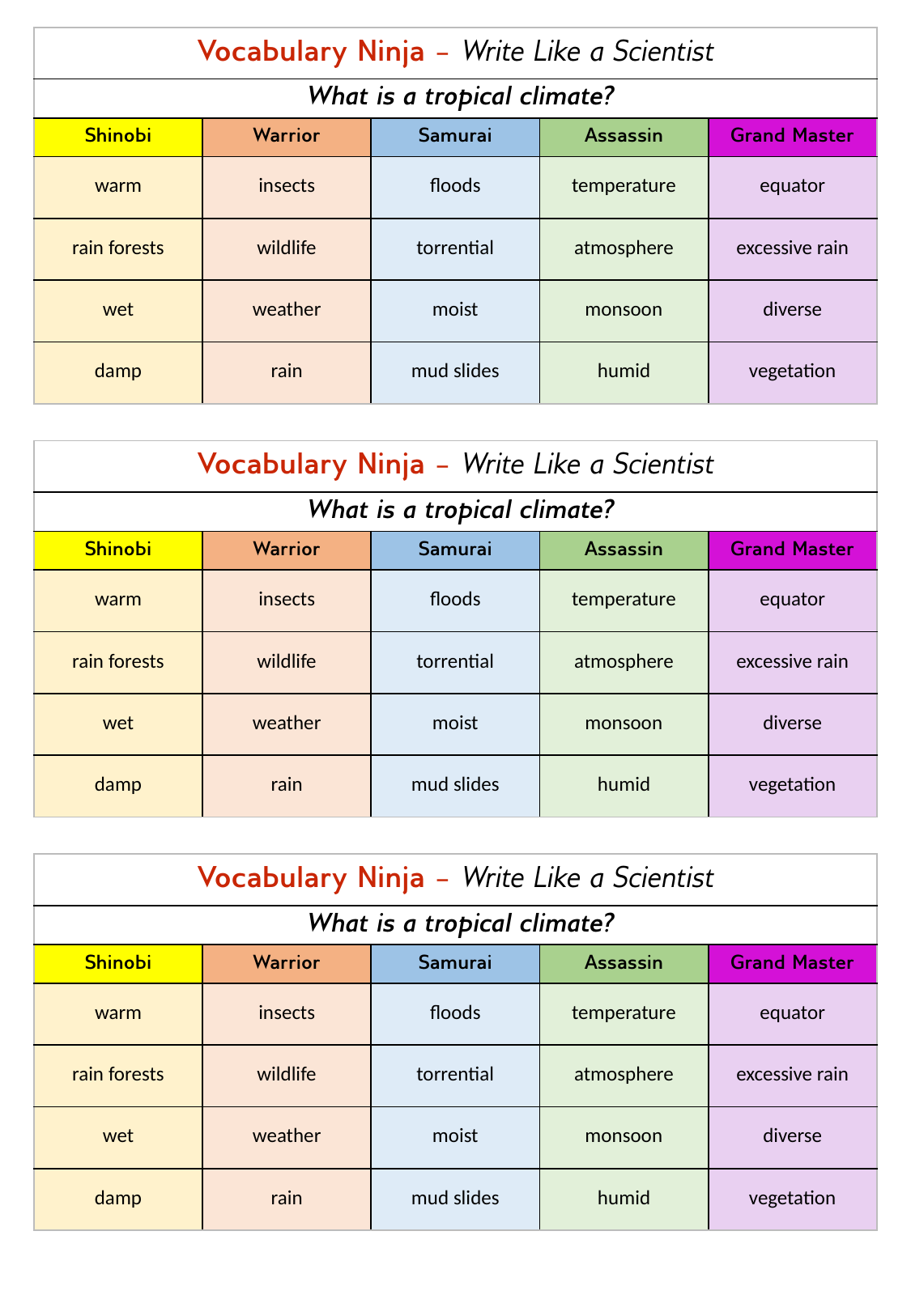

| Vocabulary Ninja – Write Like a Scientist |  |  |  |  |
| --- | --- | --- | --- | --- |
| What is a tropical climate? |  |  |  |  |
| Shinobi | Warrior | Samurai | Assassin | Grand Master |
| warm | insects | floods | temperature | equator |
| rain forests | wildlife | torrential | atmosphere | excessive rain |
| wet | weather | moist | monsoon | diverse |
| damp | rain | mud slides | humid | vegetation |
| Vocabulary Ninja – Write Like a Scientist |  |  |  |  |
| --- | --- | --- | --- | --- |
| What is a tropical climate? |  |  |  |  |
| Shinobi | Warrior | Samurai | Assassin | Grand Master |
| warm | insects | floods | temperature | equator |
| rain forests | wildlife | torrential | atmosphere | excessive rain |
| wet | weather | moist | monsoon | diverse |
| damp | rain | mud slides | humid | vegetation |
| Vocabulary Ninja – Write Like a Scientist |  |  |  |  |
| --- | --- | --- | --- | --- |
| What is a tropical climate? |  |  |  |  |
| Shinobi | Warrior | Samurai | Assassin | Grand Master |
| warm | insects | floods | temperature | equator |
| rain forests | wildlife | torrential | atmosphere | excessive rain |
| wet | weather | moist | monsoon | diverse |
| damp | rain | mud slides | humid | vegetation |